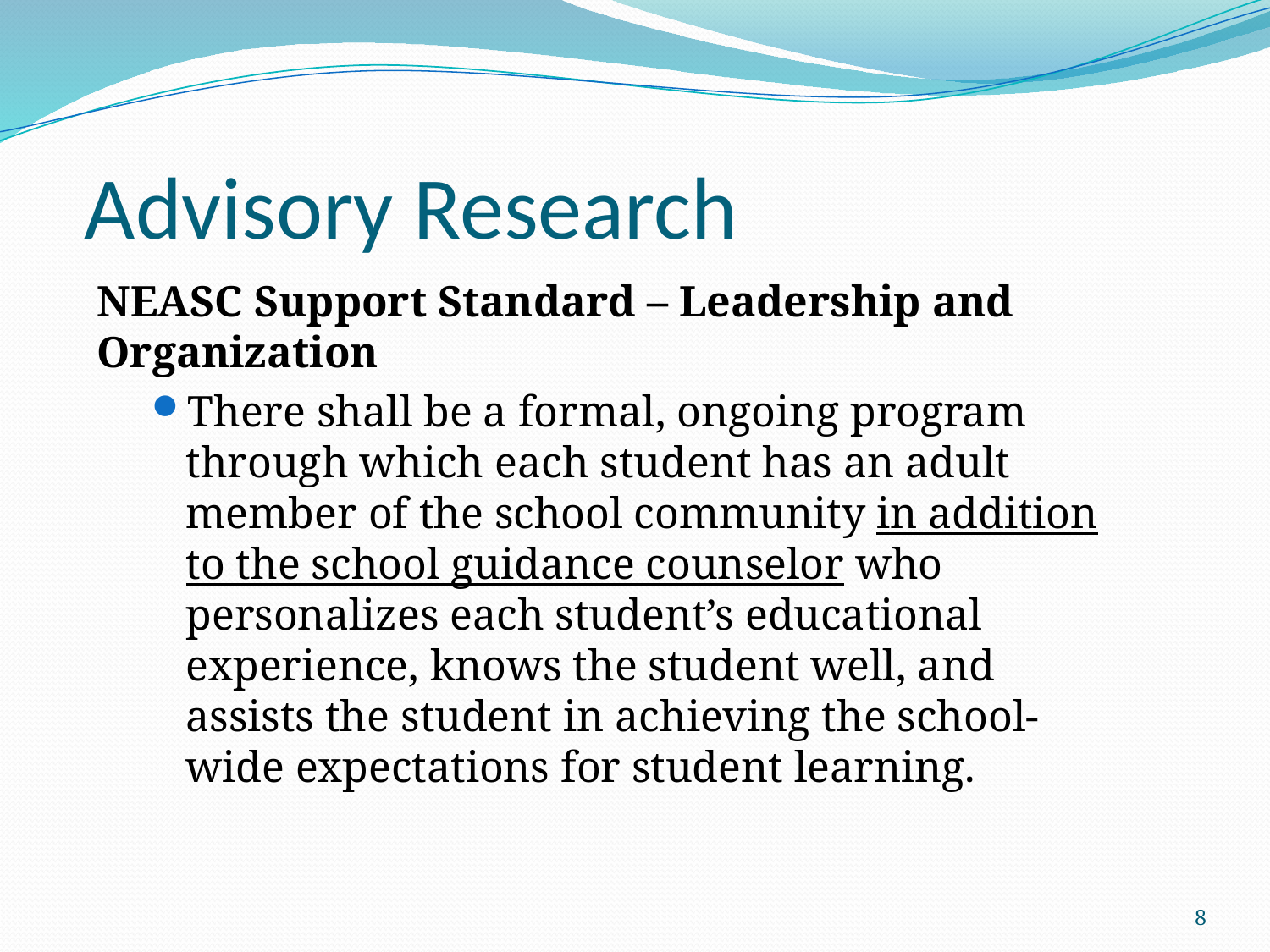

Advisory Research
NEASC Support Standard – Leadership and Organization
There shall be a formal, ongoing program through which each student has an adult member of the school community in addition to the school guidance counselor who personalizes each student’s educational experience, knows the student well, and assists the student in achieving the school-wide expectations for student learning.
8